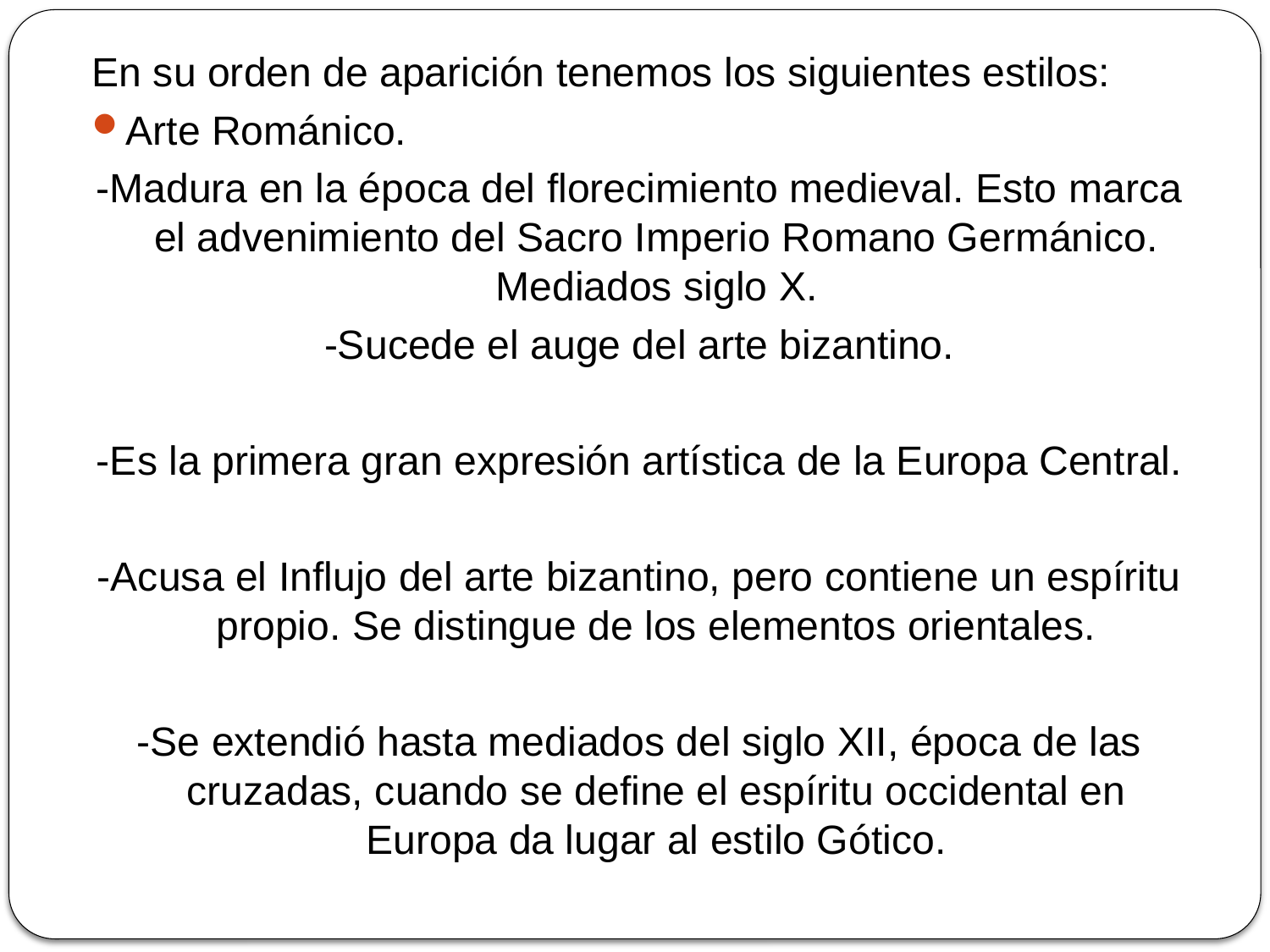

En su orden de aparición tenemos los siguientes estilos:
Arte Románico.
-Madura en la época del florecimiento medieval. Esto marca el advenimiento del Sacro Imperio Romano Germánico. Mediados siglo X.
-Sucede el auge del arte bizantino.

-Es la primera gran expresión artística de la Europa Central.

-Acusa el Influjo del arte bizantino, pero contiene un espíritu propio. Se distingue de los elementos orientales.

-Se extendió hasta mediados del siglo XII, época de las cruzadas, cuando se define el espíritu occidental en Europa da lugar al estilo Gótico.